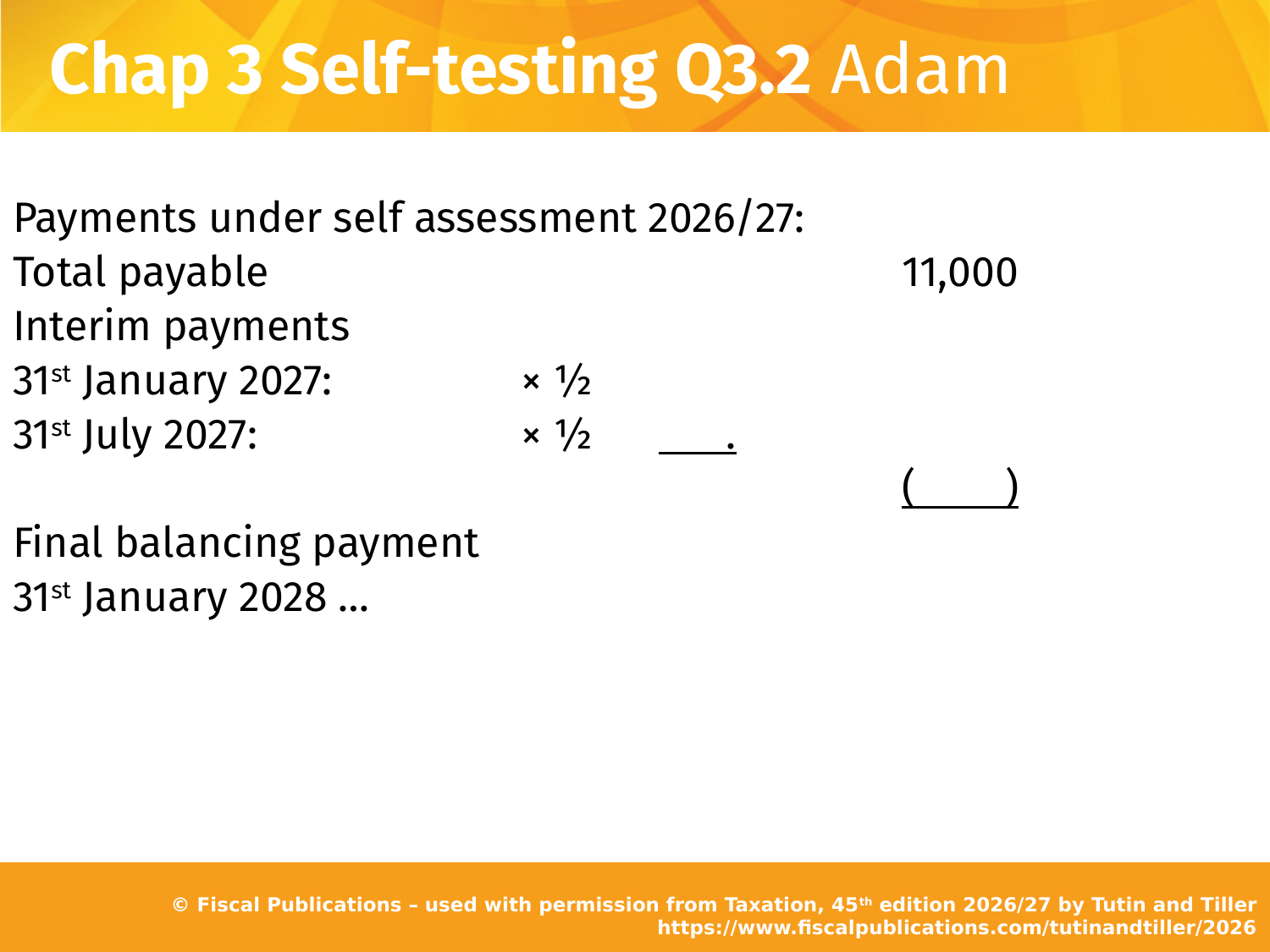

# Chap 3 Self-testing Q3.2 Adam

Payments under self assessment 2026/27:
Total payable					11,000
Interim payments
31st January 2027: 		× ½
31st July 2027: 		× ½	       .
							(        )
Final balancing payment
31st January 2028 …